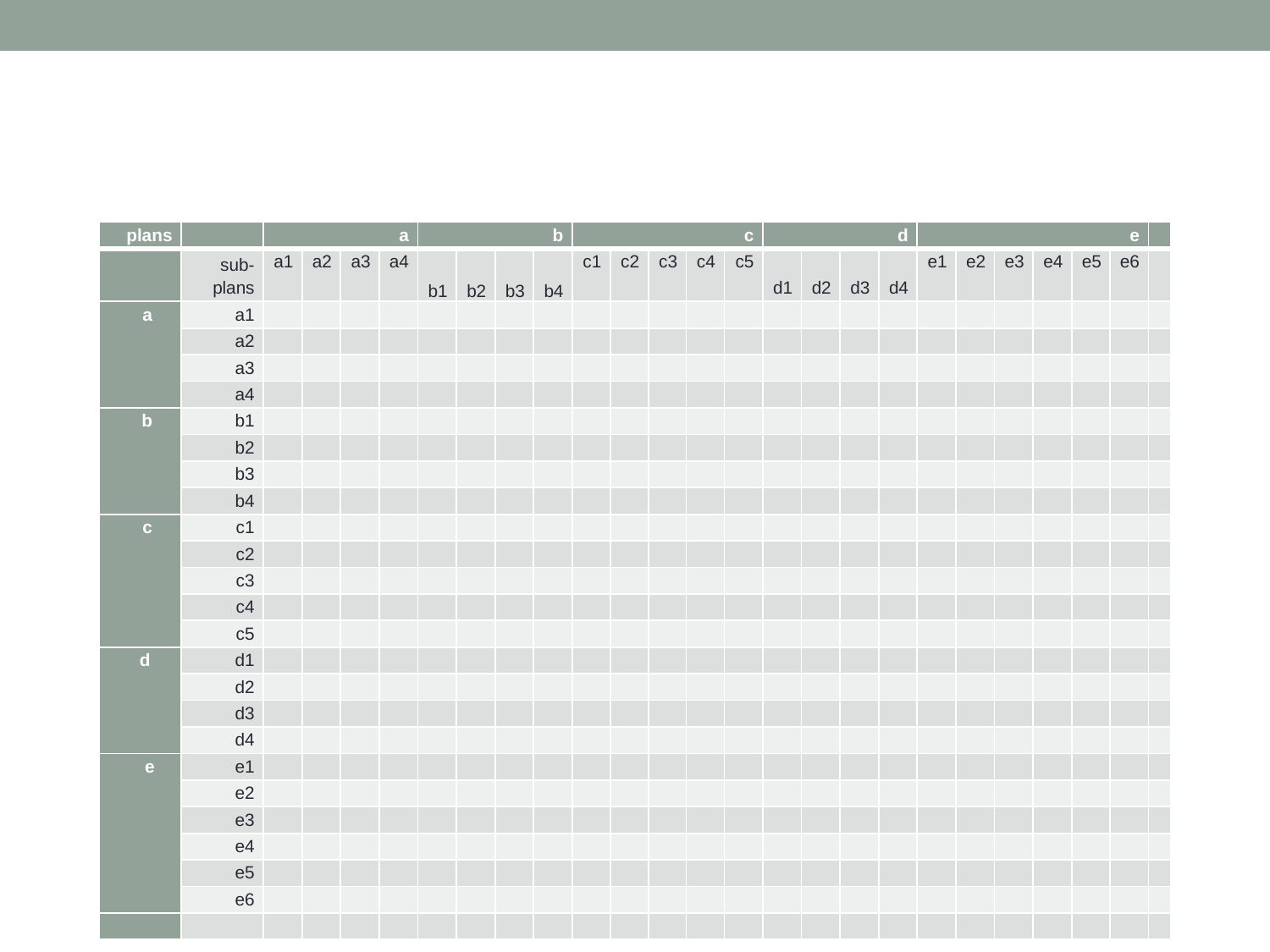

#
| plans |  | a |  |  |  | b |  |  |  | c |  |  |  |  | d |  |  |  | e |  |  |  |  |  |  |
| --- | --- | --- | --- | --- | --- | --- | --- | --- | --- | --- | --- | --- | --- | --- | --- | --- | --- | --- | --- | --- | --- | --- | --- | --- | --- |
|  | sub-plans | a1 | a2 | a3 | a4 | b1 | b2 | b3 | b4 | c1 | c2 | c3 | c4 | c5 | d1 | d2 | d3 | d4 | e1 | e2 | e3 | e4 | e5 | e6 |  |
| a | a1 |  |  |  |  |  |  |  |  |  |  |  |  |  |  |  |  |  |  |  |  |  |  |  |  |
|  | a2 |  |  |  |  |  |  |  |  |  |  |  |  |  |  |  |  |  |  |  |  |  |  |  |  |
|  | a3 |  |  |  |  |  |  |  |  |  |  |  |  |  |  |  |  |  |  |  |  |  |  |  |  |
|  | a4 |  |  |  |  |  |  |  |  |  |  |  |  |  |  |  |  |  |  |  |  |  |  |  |  |
| b | b1 |  |  |  |  |  |  |  |  |  |  |  |  |  |  |  |  |  |  |  |  |  |  |  |  |
|  | b2 |  |  |  |  |  |  |  |  |  |  |  |  |  |  |  |  |  |  |  |  |  |  |  |  |
|  | b3 |  |  |  |  |  |  |  |  |  |  |  |  |  |  |  |  |  |  |  |  |  |  |  |  |
|  | b4 |  |  |  |  |  |  |  |  |  |  |  |  |  |  |  |  |  |  |  |  |  |  |  |  |
| c | c1 |  |  |  |  |  |  |  |  |  |  |  |  |  |  |  |  |  |  |  |  |  |  |  |  |
|  | c2 |  |  |  |  |  |  |  |  |  |  |  |  |  |  |  |  |  |  |  |  |  |  |  |  |
|  | c3 |  |  |  |  |  |  |  |  |  |  |  |  |  |  |  |  |  |  |  |  |  |  |  |  |
|  | c4 |  |  |  |  |  |  |  |  |  |  |  |  |  |  |  |  |  |  |  |  |  |  |  |  |
|  | c5 |  |  |  |  |  |  |  |  |  |  |  |  |  |  |  |  |  |  |  |  |  |  |  |  |
| d | d1 |  |  |  |  |  |  |  |  |  |  |  |  |  |  |  |  |  |  |  |  |  |  |  |  |
|  | d2 |  |  |  |  |  |  |  |  |  |  |  |  |  |  |  |  |  |  |  |  |  |  |  |  |
|  | d3 |  |  |  |  |  |  |  |  |  |  |  |  |  |  |  |  |  |  |  |  |  |  |  |  |
|  | d4 |  |  |  |  |  |  |  |  |  |  |  |  |  |  |  |  |  |  |  |  |  |  |  |  |
| e | e1 |  |  |  |  |  |  |  |  |  |  |  |  |  |  |  |  |  |  |  |  |  |  |  |  |
|  | e2 |  |  |  |  |  |  |  |  |  |  |  |  |  |  |  |  |  |  |  |  |  |  |  |  |
|  | e3 |  |  |  |  |  |  |  |  |  |  |  |  |  |  |  |  |  |  |  |  |  |  |  |  |
|  | e4 |  |  |  |  |  |  |  |  |  |  |  |  |  |  |  |  |  |  |  |  |  |  |  |  |
|  | e5 |  |  |  |  |  |  |  |  |  |  |  |  |  |  |  |  |  |  |  |  |  |  |  |  |
|  | e6 |  |  |  |  |  |  |  |  |  |  |  |  |  |  |  |  |  |  |  |  |  |  |  |  |
|  |  |  |  |  |  |  |  |  |  |  |  |  |  |  |  |  |  |  |  |  |  |  |  |  |  |